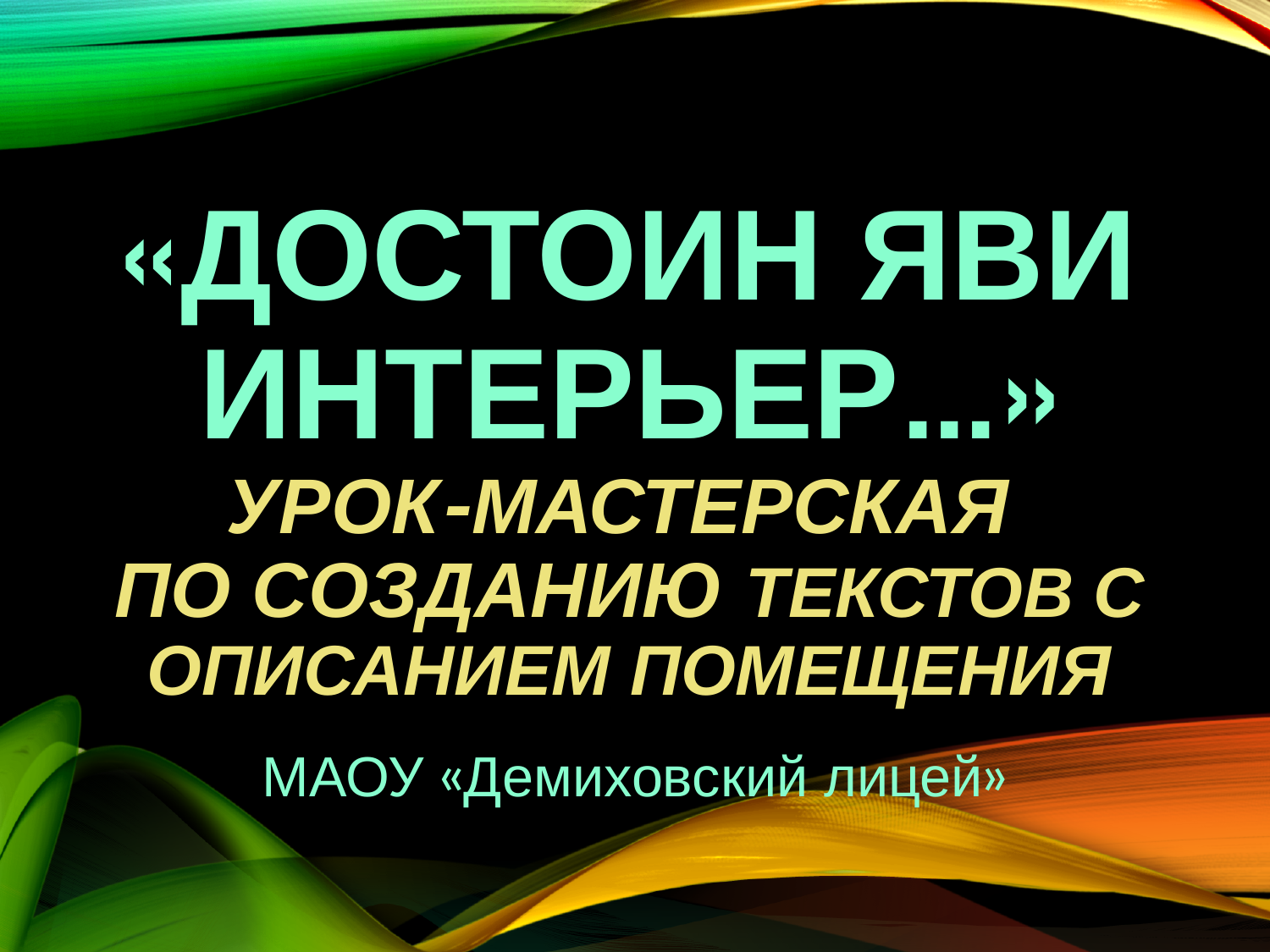

# «Достоин яви интерьер…» Урок-мастерская по созданию текстов с описанием помещения
МАОУ «Демиховский лицей»